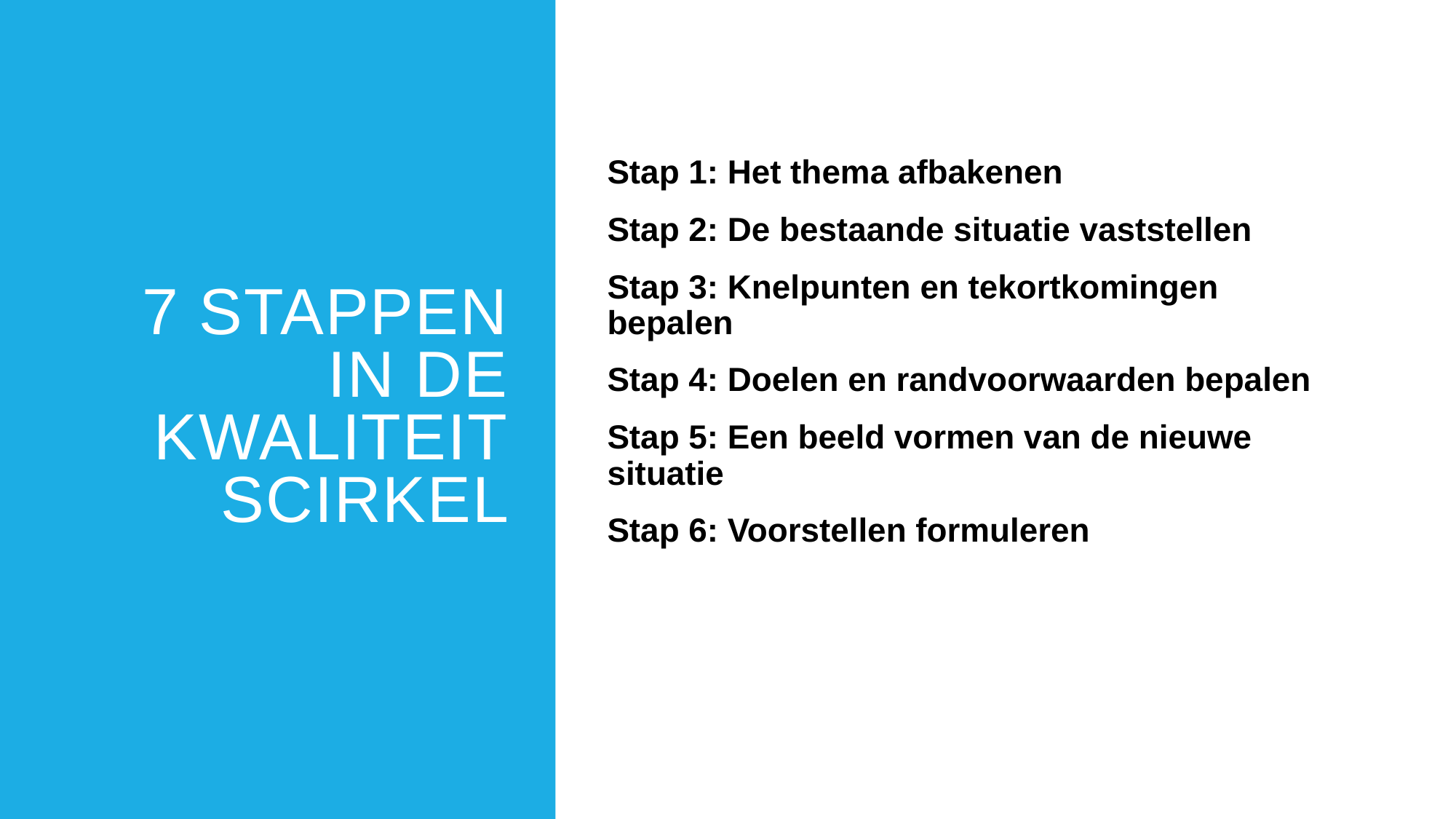

# 7 stappen in de kwaliteitscirkel
Stap 1: Het thema afbakenen
Stap 2: De bestaande situatie vaststellen
Stap 3: Knelpunten en tekortkomingen bepalen
Stap 4: Doelen en randvoorwaarden bepalen
Stap 5: Een beeld vormen van de nieuwe situatie
Stap 6: Voorstellen formuleren